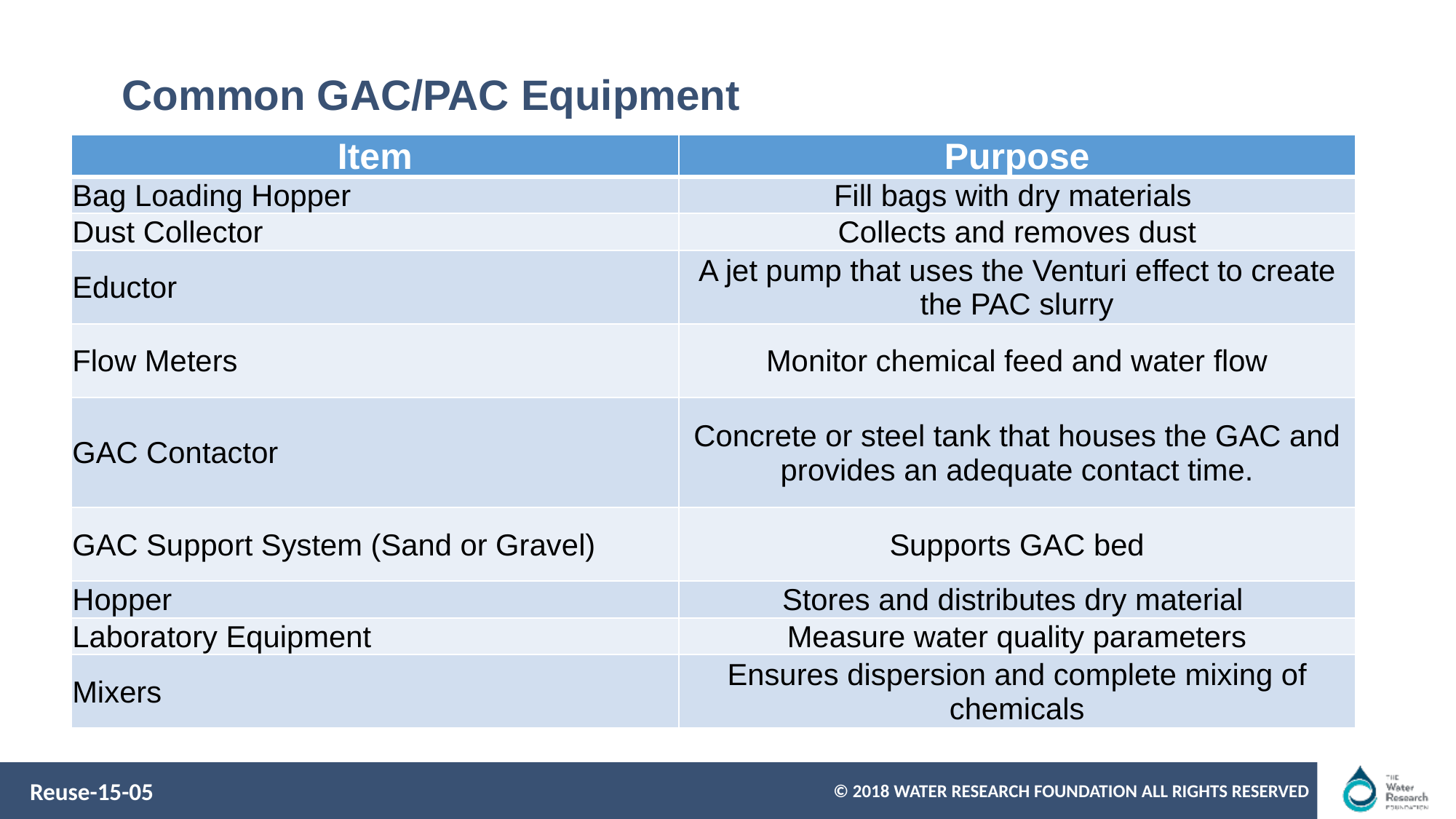

# Common GAC/PAC Equipment
| Item | Purpose |
| --- | --- |
| Bag Loading Hopper | Fill bags with dry materials |
| Dust Collector | Collects and removes dust |
| Eductor | A jet pump that uses the Venturi effect to create the PAC slurry |
| Flow Meters | Monitor chemical feed and water flow |
| GAC Contactor | Concrete or steel tank that houses the GAC and provides an adequate contact time. |
| GAC Support System (Sand or Gravel) | Supports GAC bed |
| Hopper | Stores and distributes dry material |
| Laboratory Equipment | Measure water quality parameters |
| Mixers | Ensures dispersion and complete mixing of chemicals |